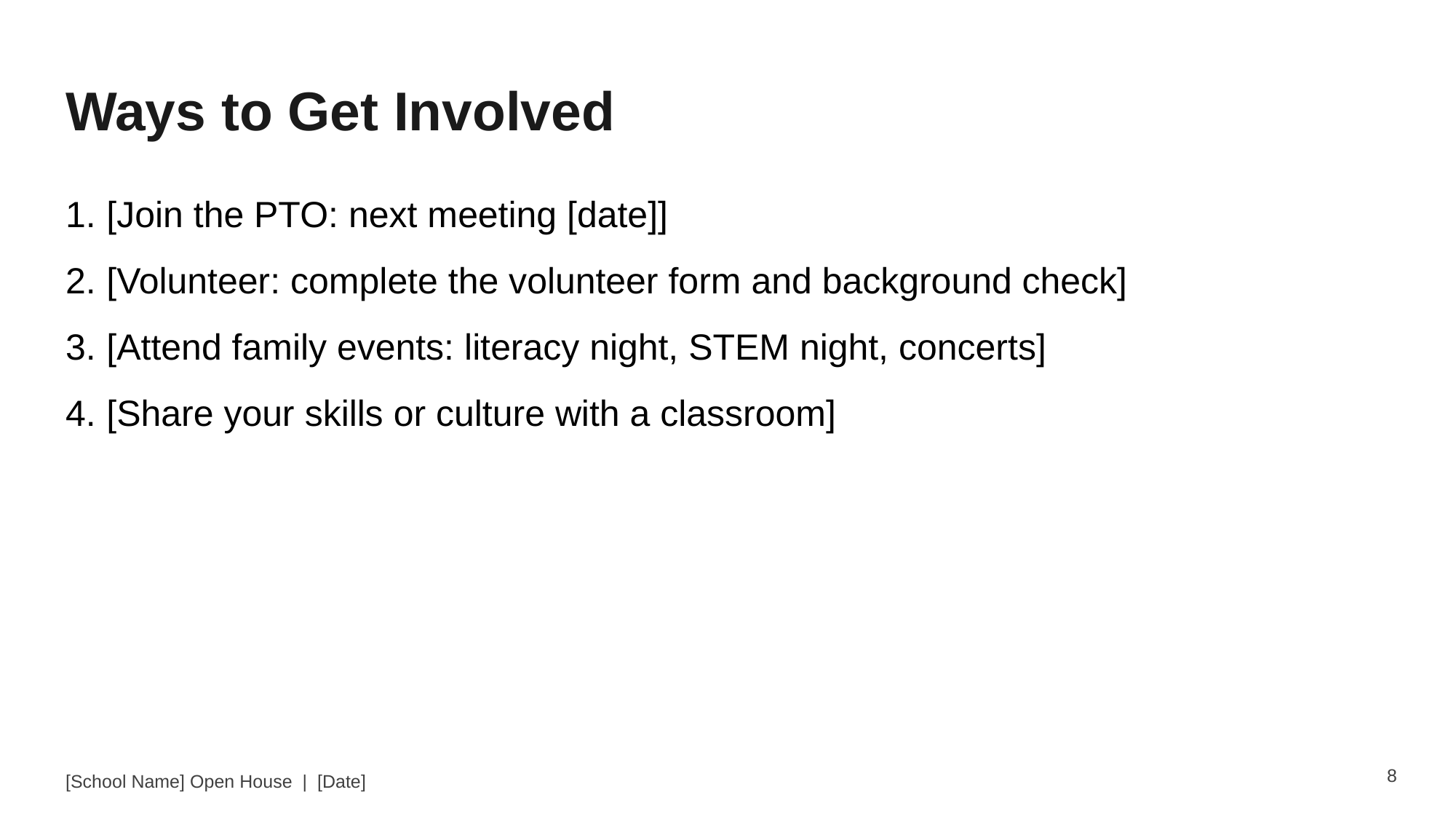

Ways to Get Involved
[Join the PTO: next meeting [date]]
[Volunteer: complete the volunteer form and background check]
[Attend family events: literacy night, STEM night, concerts]
[Share your skills or culture with a classroom]
8